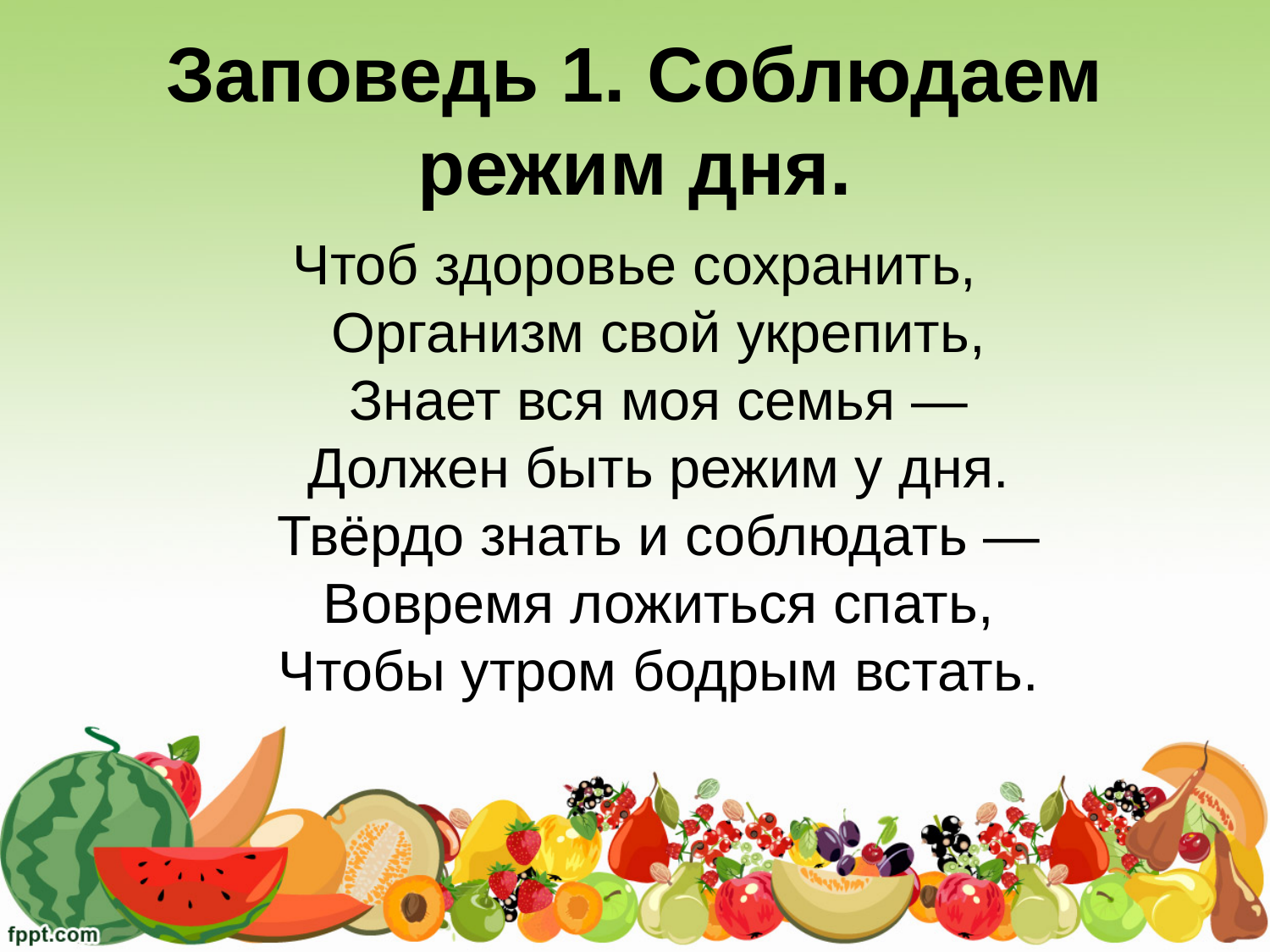

# Заповедь 1. Соблюдаем режим дня.
Чтоб здоровье сохранить,
Организм свой укрепить,
Знает вся моя семья —
Должен быть режим у дня.
Твёрдо знать и соблюдать —
Вовремя ложиться спать,
Чтобы утром бодрым встать.